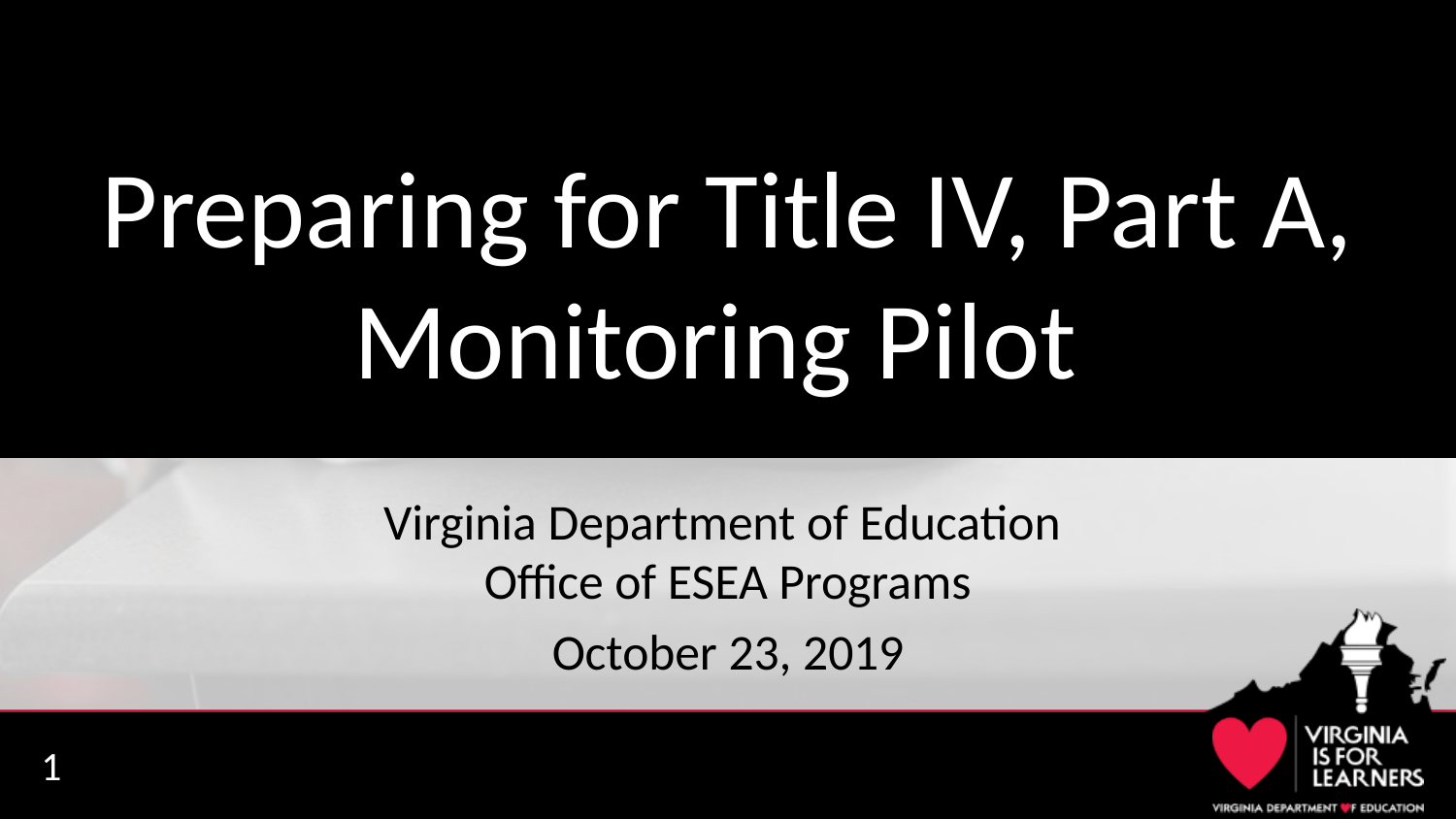

# Preparing for Title IV, Part A, Monitoring Pilot
Virginia Department of Education
Office of ESEA Programs
October 23, 2019